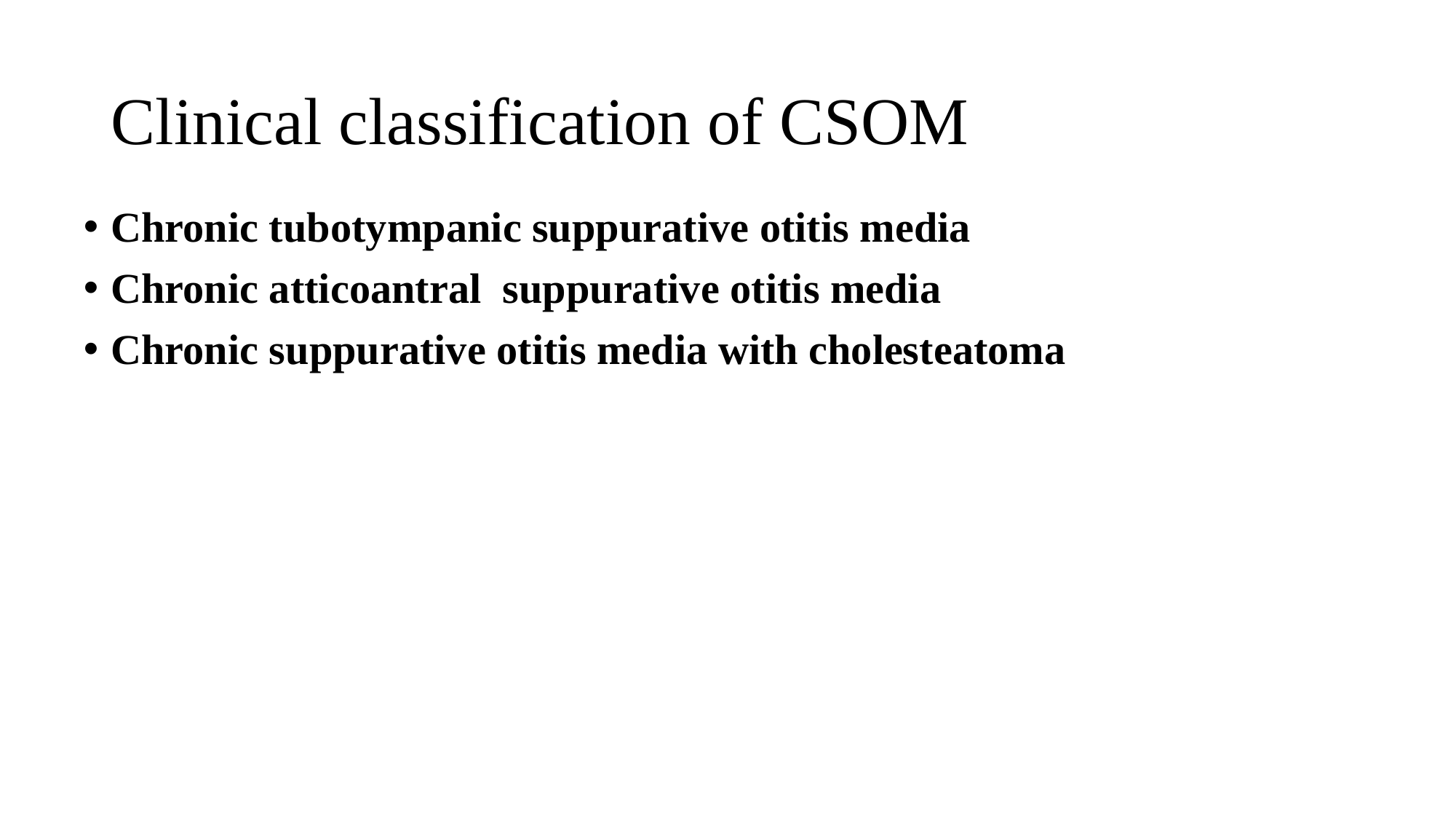

# Clinical classification of CSOM
Chronic tubotympanic suppurative otitis media
Chronic atticoantral  suppurative otitis media
Chronic suppurative otitis media with cholesteatoma